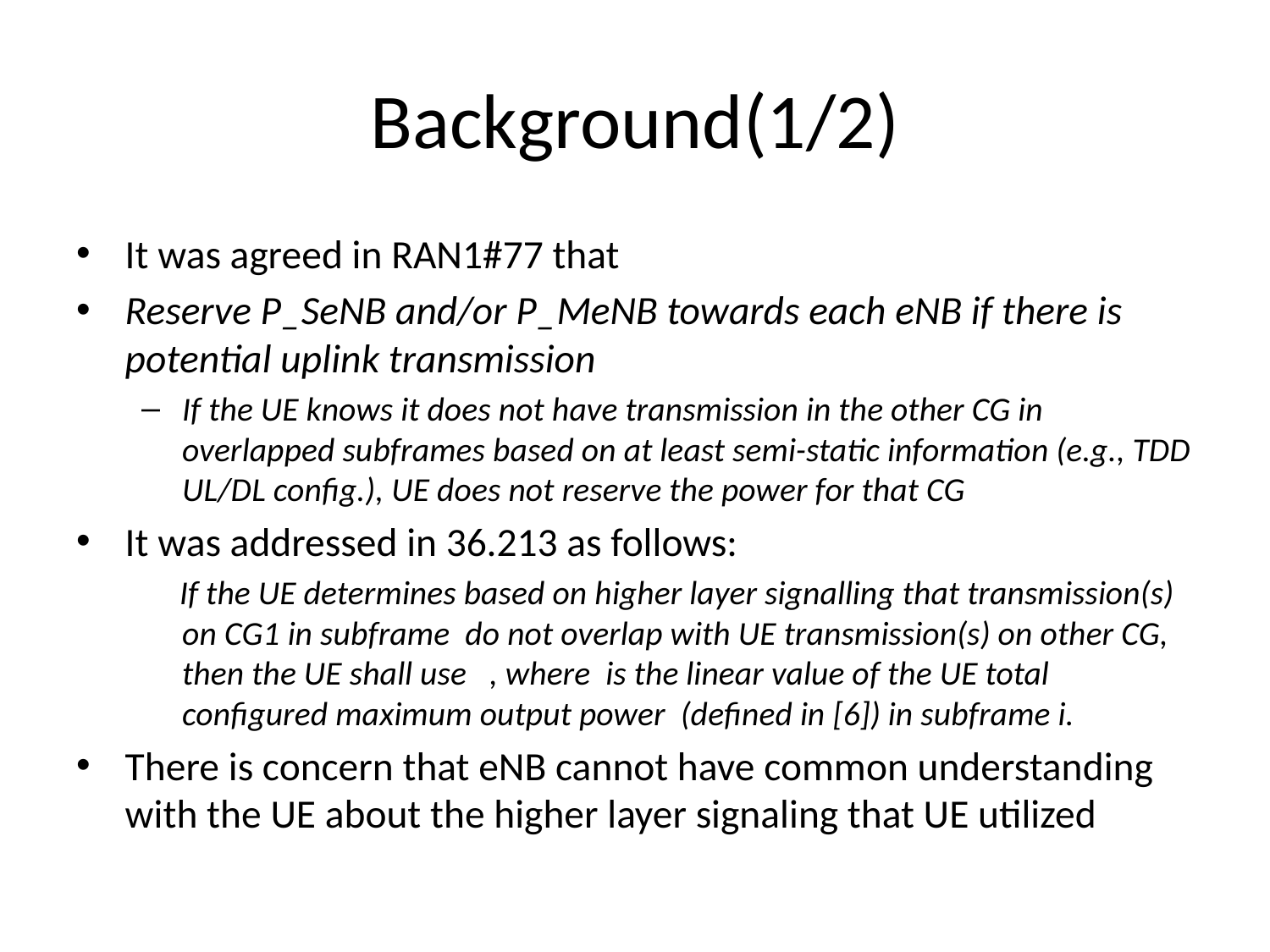

# Background(1/2)
It was agreed in RAN1#77 that
Reserve P_SeNB and/or P_MeNB towards each eNB if there is potential uplink transmission
If the UE knows it does not have transmission in the other CG in overlapped subframes based on at least semi-static information (e.g., TDD UL/DL config.), UE does not reserve the power for that CG
It was addressed in 36.213 as follows:
     If the UE determines based on higher layer signalling that transmission(s) on CG1 in subframe  do not overlap with UE transmission(s) on other CG, then the UE shall use   , where  is the linear value of the UE total configured maximum output power  (defined in [6]) in subframe i.
There is concern that eNB cannot have common understanding with the UE about the higher layer signaling that UE utilized